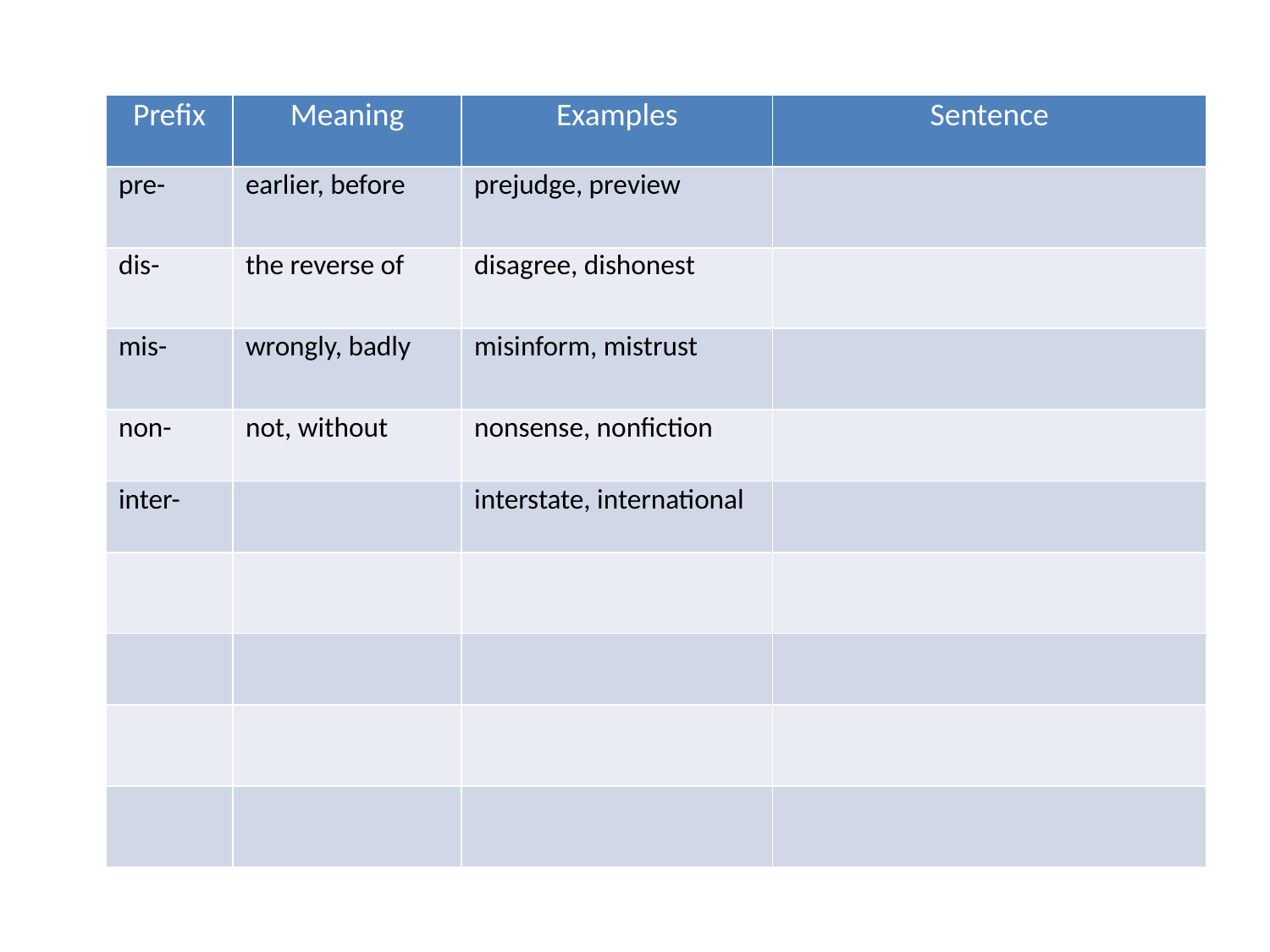

| Prefix | Meaning | Examples | Sentence |
| --- | --- | --- | --- |
| pre- | earlier, before | prejudge, preview |  |
| dis- | the reverse of | disagree, dishonest |  |
| mis- | wrongly, badly | misinform, mistrust |  |
| non- | not, without | nonsense, nonfiction |  |
| inter- |  | interstate, international |  |
|  |  |  |  |
|  |  |  |  |
|  |  |  |  |
|  |  |  |  |